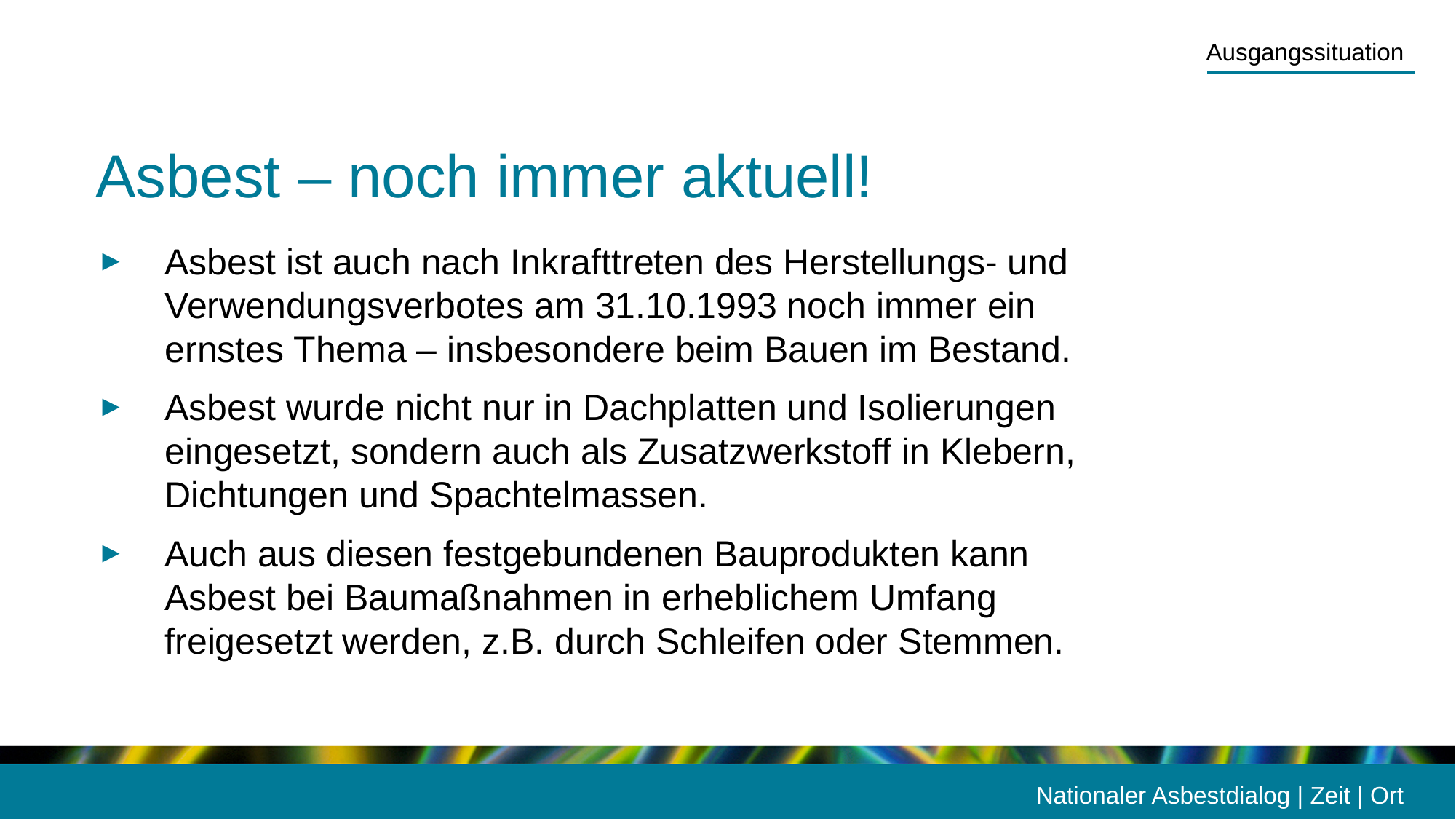

Ausgangssituation
Asbest – noch immer aktuell!
Asbest ist auch nach Inkrafttreten des Herstellungs- und Verwendungsverbotes am 31.10.1993 noch immer ein ernstes Thema – insbesondere beim Bauen im Bestand.
Asbest wurde nicht nur in Dachplatten und Isolierungen eingesetzt, sondern auch als Zusatzwerkstoff in Klebern, Dichtungen und Spachtelmassen.
Auch aus diesen festgebundenen Bauprodukten kann Asbest bei Baumaßnahmen in erheblichem Umfang freigesetzt werden, z.B. durch Schleifen oder Stemmen.

Nationaler Asbestdialog | Zeit | Ort